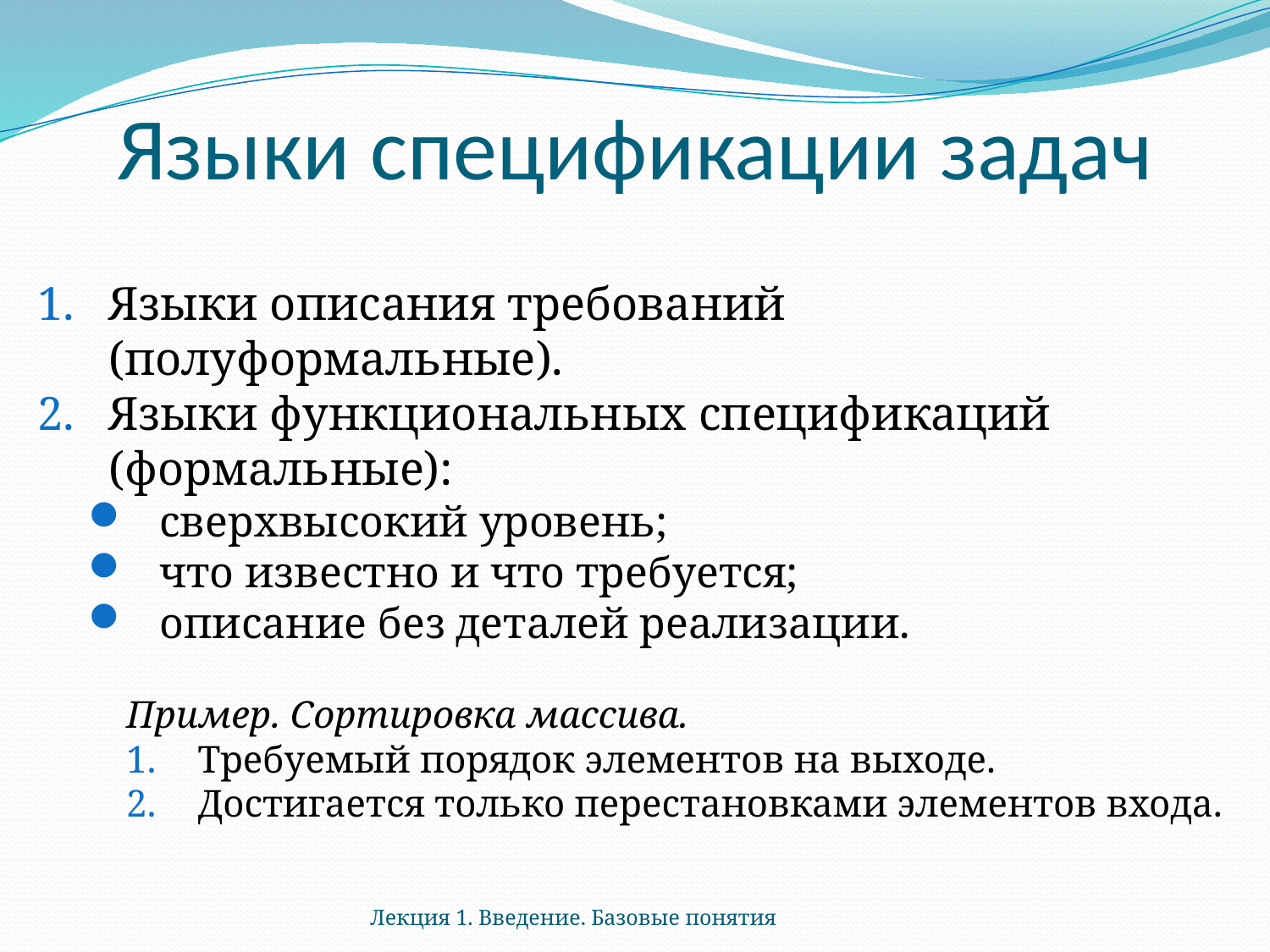

# Языки спецификации задач
Языки описания требований (полуформальные).
Языки функциональных спецификаций (формальные):
сверхвысокий уровень;
что известно и что требуется;
описание без деталей реализации.

Пример. Сортировка массива.
Требуемый порядок элементов на выходе.
Достигается только перестановками элементов входа.
Лекция 1. Введение. Базовые понятия